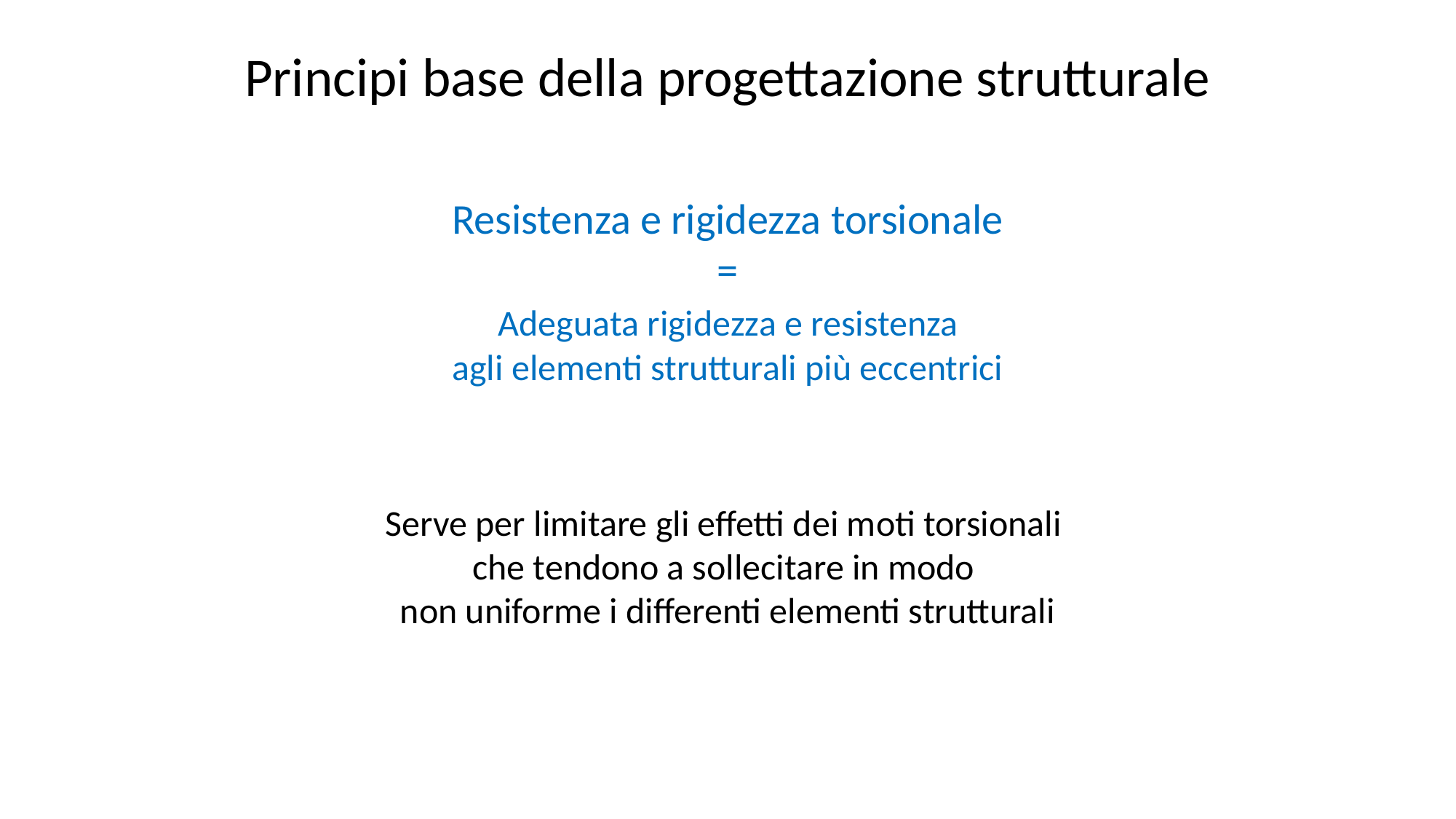

# Principi base della progettazione strutturale
Resistenza e rigidezza torsionale
=
 Adeguata rigidezza e resistenza
agli elementi strutturali più eccentrici
Serve per limitare gli effetti dei moti torsionali
che tendono a sollecitare in modo
non uniforme i differenti elementi strutturali